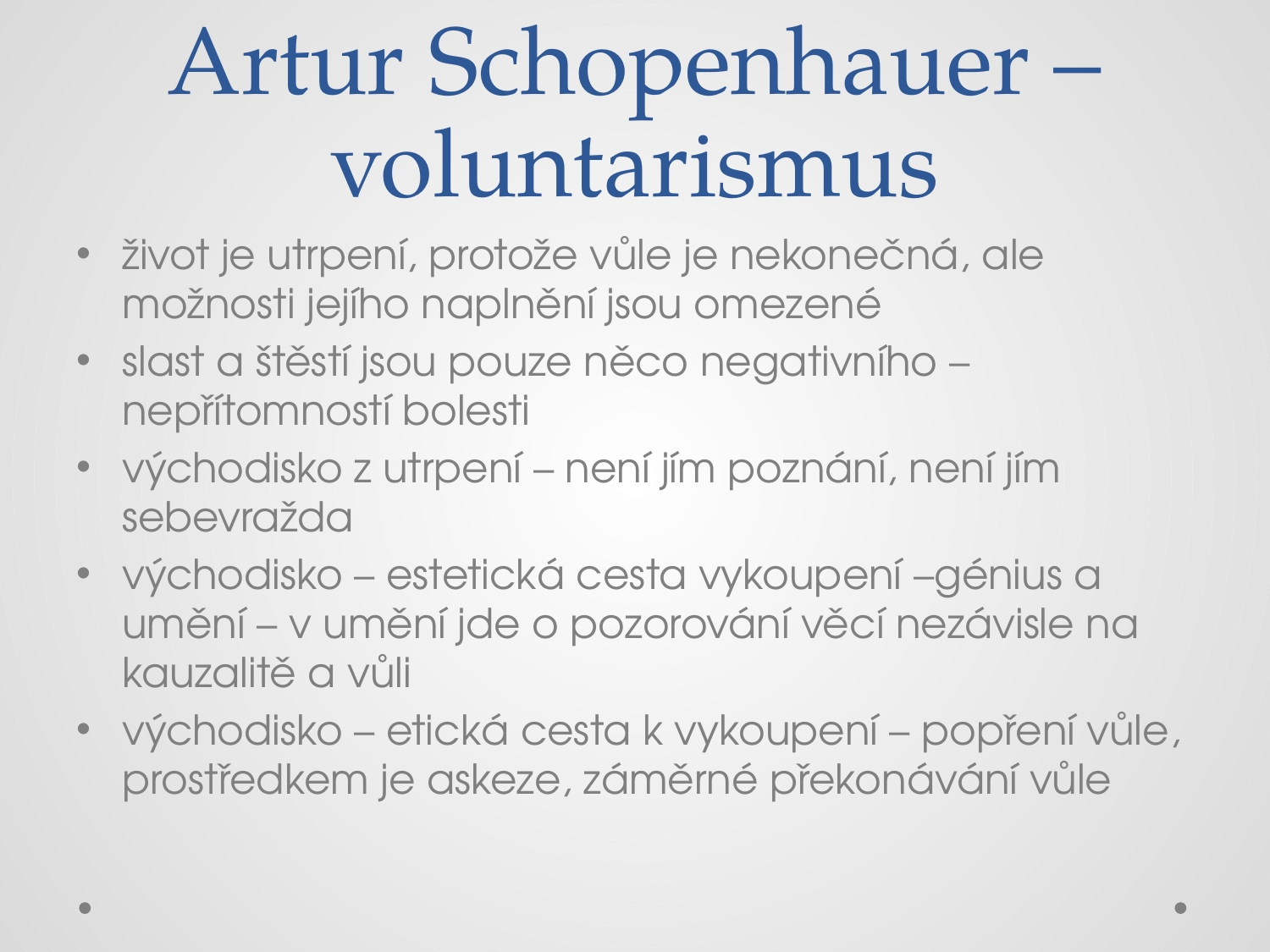

# Artur Schopenhauer – voluntarismus
život je utrpení, protože vůle je nekonečná, ale možnosti jejího naplnění jsou omezené
slast a štěstí jsou pouze něco negativního – nepřítomností bolesti
východisko z utrpení – není jím poznání, není jím sebevražda
východisko – estetická cesta vykoupení –génius a umění – v umění jde o pozorování věcí nezávisle na kauzalitě a vůli
východisko – etická cesta k vykoupení – popření vůle, prostředkem je askeze, záměrné překonávání vůle